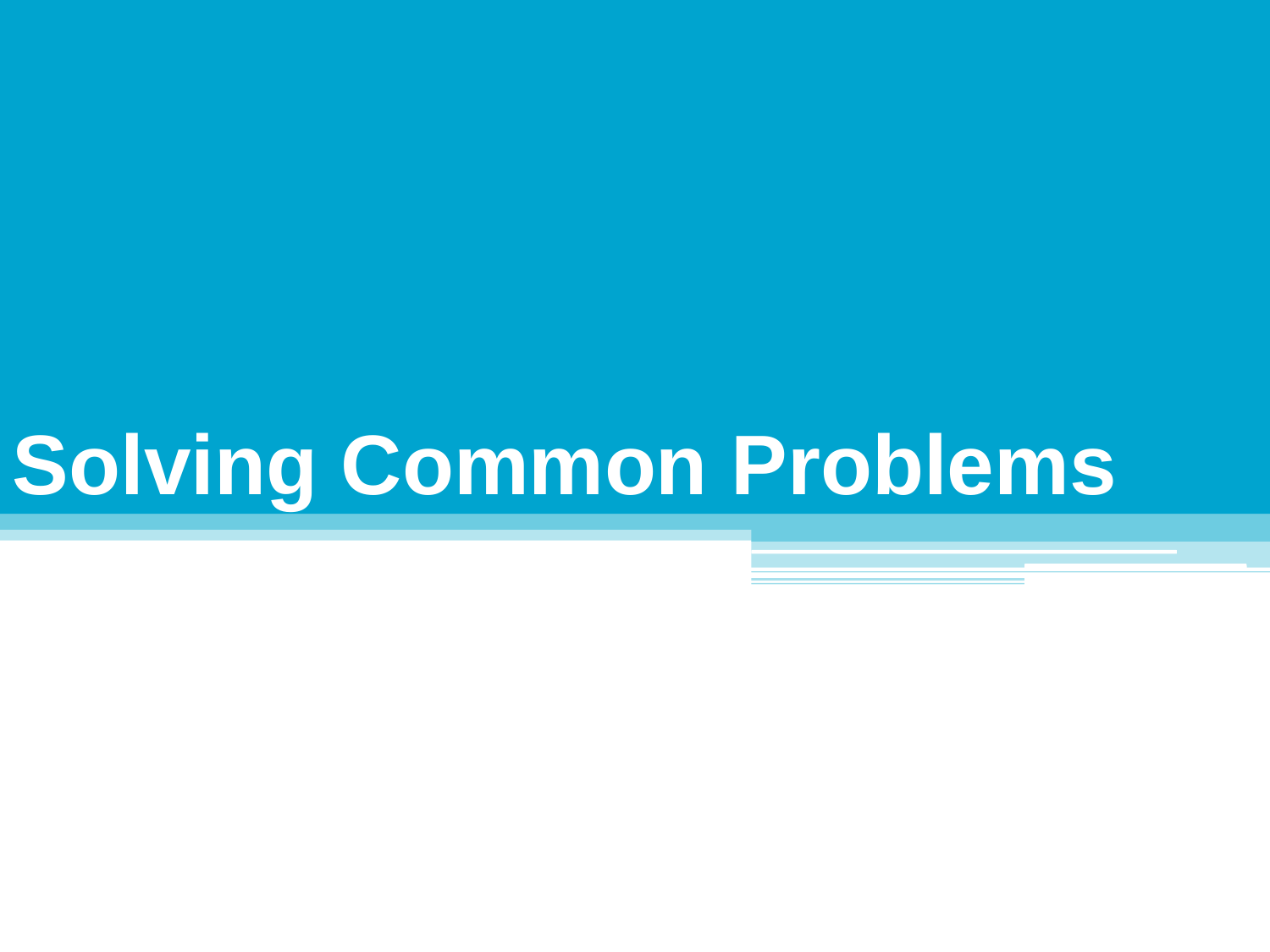

# Searching through ads
Solving Common Problems